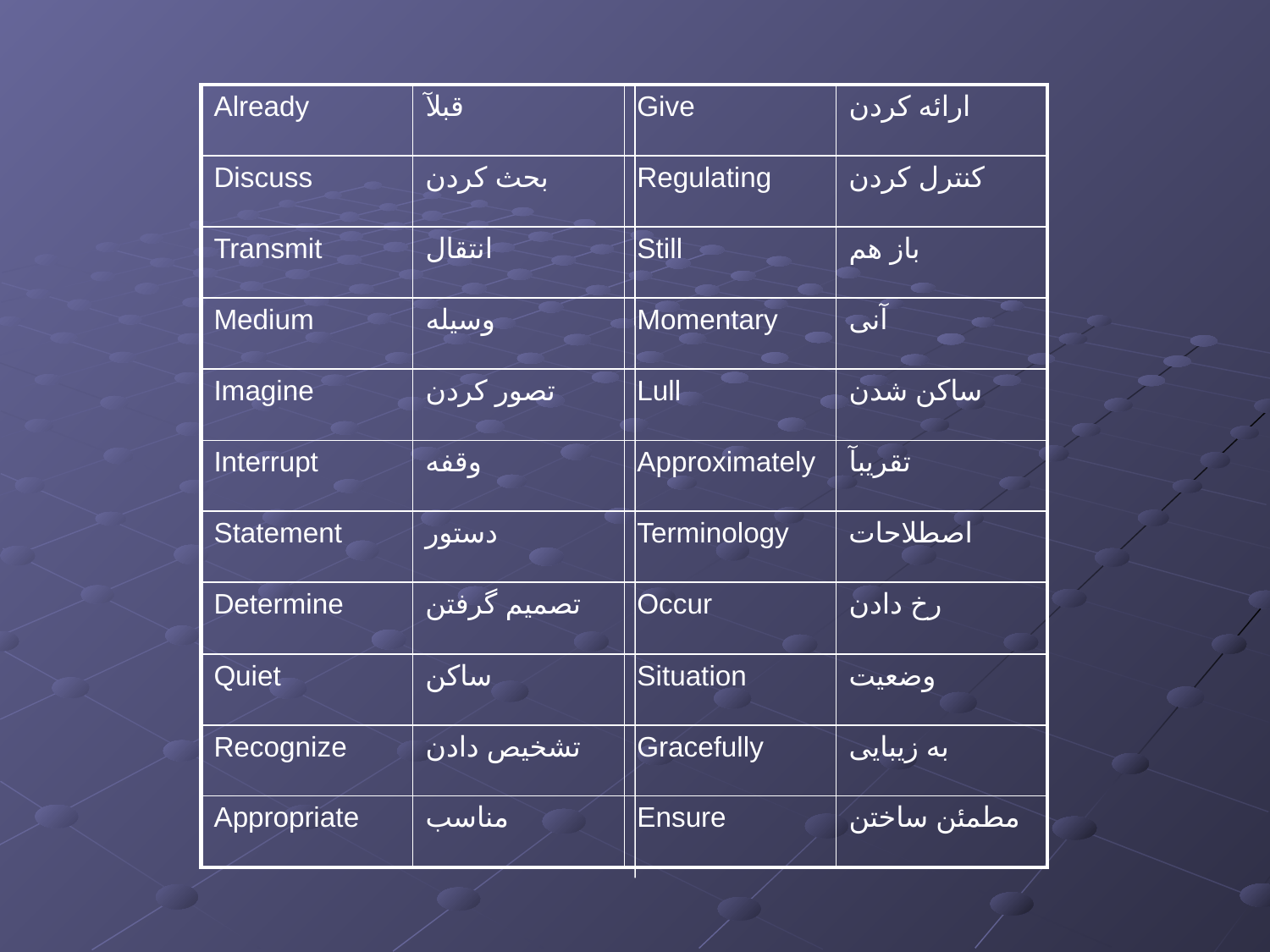

| Already | قبلآ | Give | ارائه کردن |
| --- | --- | --- | --- |
| Discuss | بحث کردن | Regulating | کنترل کردن |
| Transmit | انتقال | Still | باز هم |
| Medium | وسیله | Momentary | آنی |
| Imagine | تصور کردن | Lull | ساکن شدن |
| Interrupt | وقفه | Approximately | تقریبآ |
| Statement | دستور | Terminology | اصطلاحات |
| Determine | تصمیم گرفتن | Occur | رخ دادن |
| Quiet | ساکن | Situation | وضعیت |
| Recognize | تشخیص دادن | Gracefully | به زیبایی |
| Appropriate | مناسب | Ensure | مطمئن ساختن |